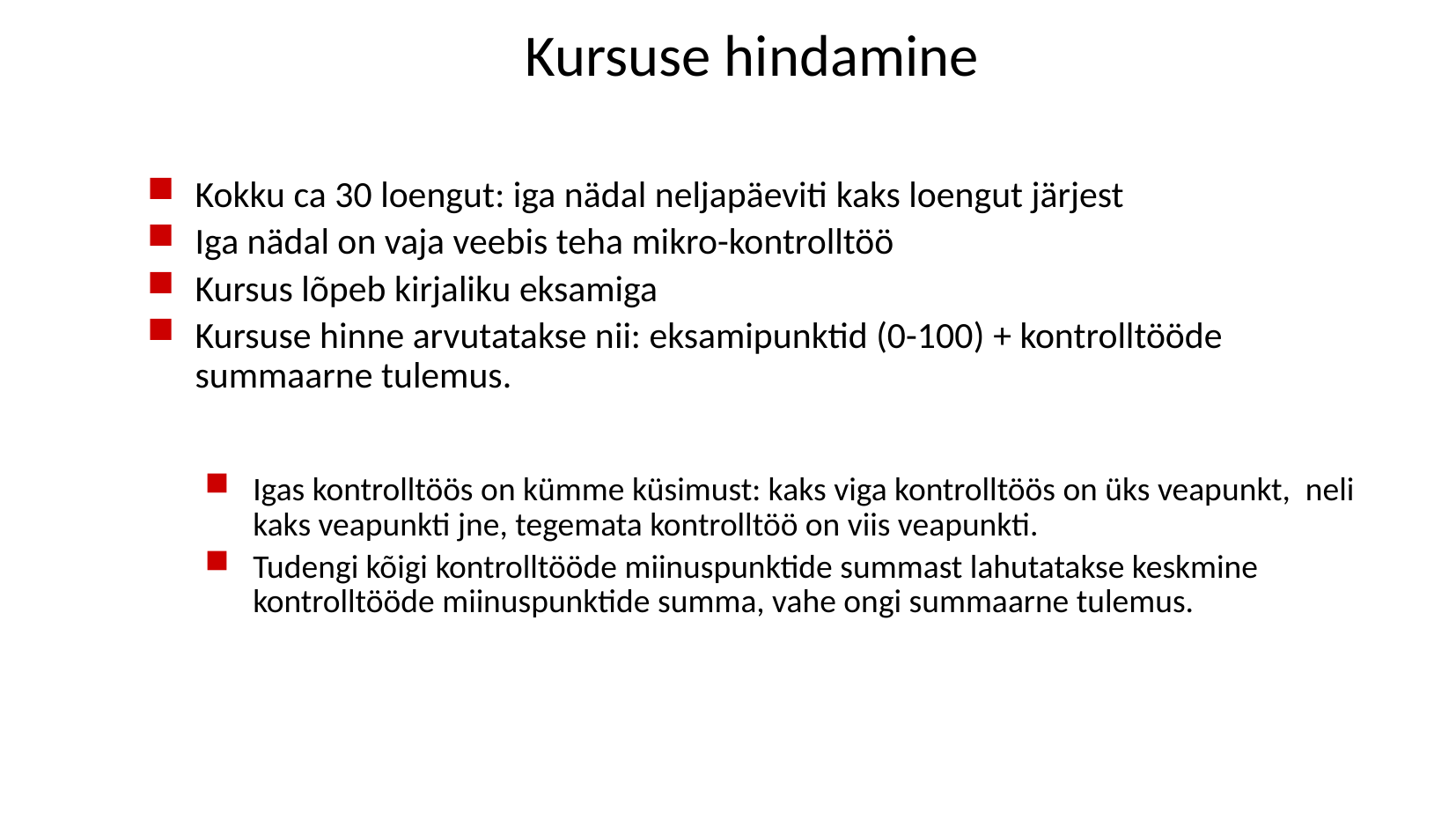

# Kursuse hindamine

Kokku ca 30 loengut: iga nädal neljapäeviti kaks loengut järjest
Iga nädal on vaja veebis teha mikro-kontrolltöö
Kursus lõpeb kirjaliku eksamiga
Kursuse hinne arvutatakse nii: eksamipunktid (0-100) + kontrolltööde summaarne tulemus.

Igas kontrolltöös on kümme küsimust: kaks viga kontrolltöös on üks veapunkt,  neli kaks veapunkti jne, tegemata kontrolltöö on viis veapunkti.
Tudengi kõigi kontrolltööde miinuspunktide summast lahutatakse keskmine kontrolltööde miinuspunktide summa, vahe ongi summaarne tulemus.